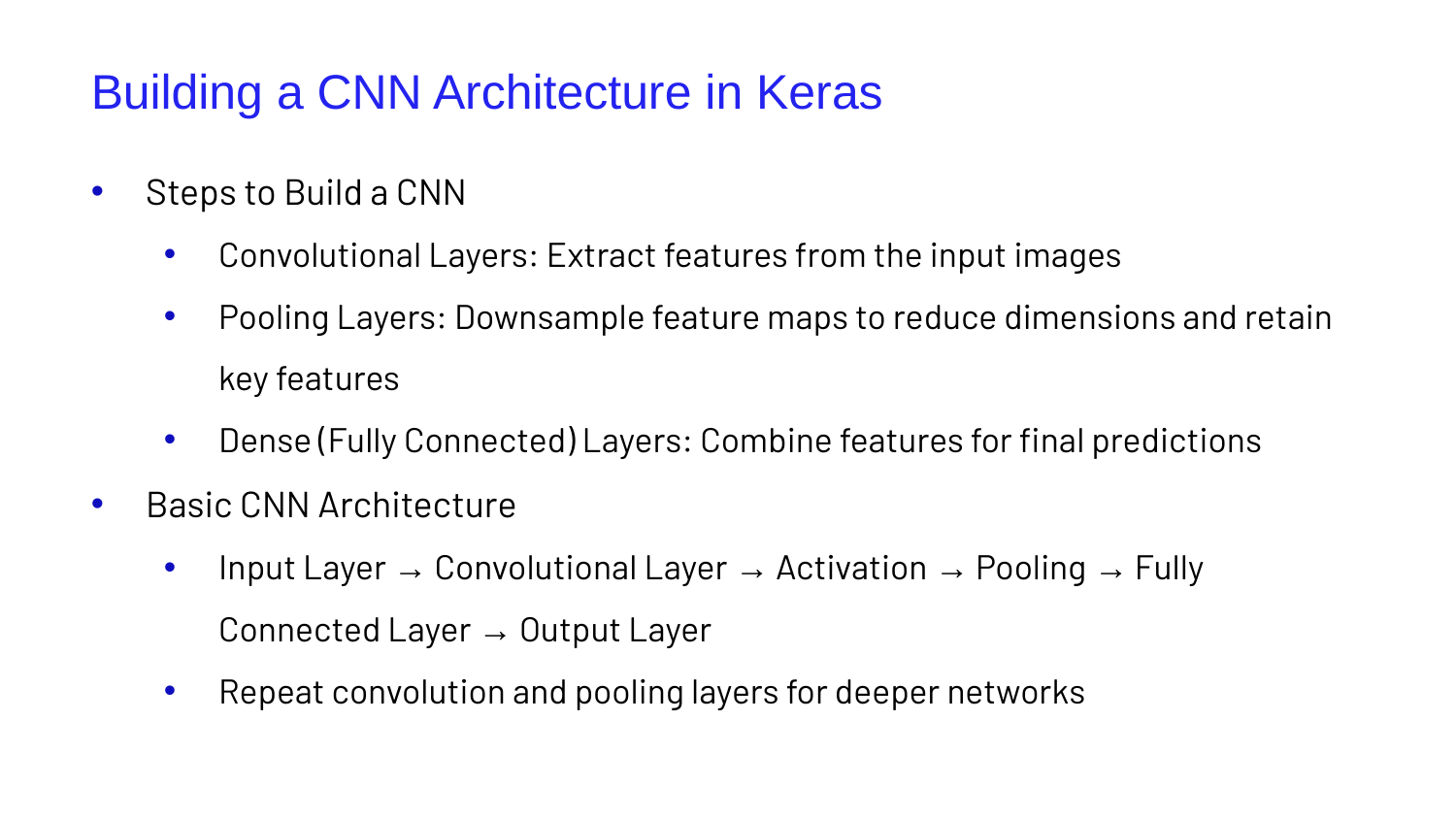

Building a CNN Architecture in Keras
Steps to Build a CNN
Convolutional Layers: Extract features from the input images
Pooling Layers: Downsample feature maps to reduce dimensions and retain key features
Dense (Fully Connected) Layers: Combine features for final predictions
Basic CNN Architecture
Input Layer → Convolutional Layer → Activation → Pooling → Fully Connected Layer → Output Layer
Repeat convolution and pooling layers for deeper networks